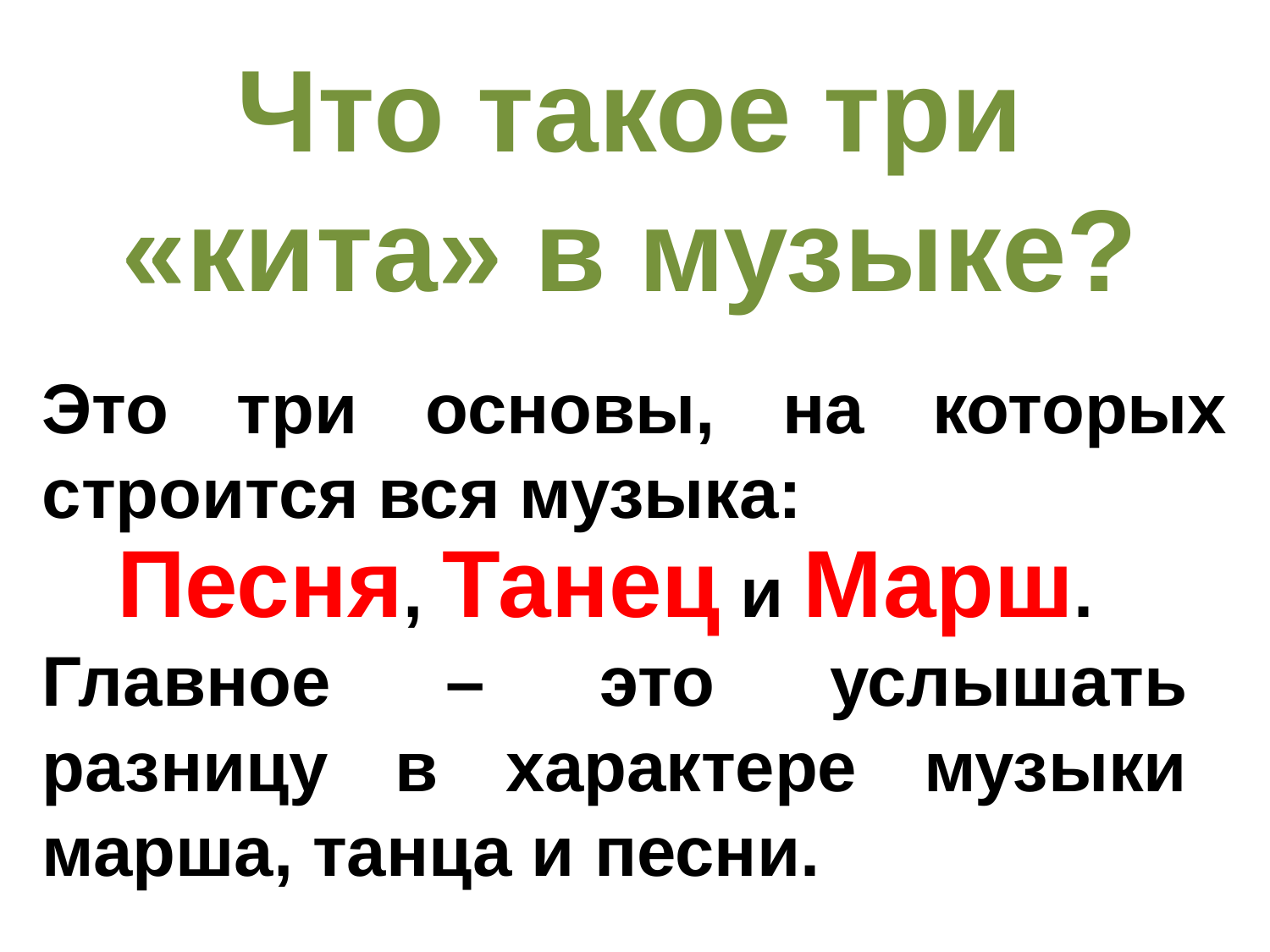

Что такое три «кита» в музыке?
Это три основы, на которых строится вся музыка:
Песня, Танец и Марш.
Главное – это услышать разницу в характере музыки марша, танца и песни.